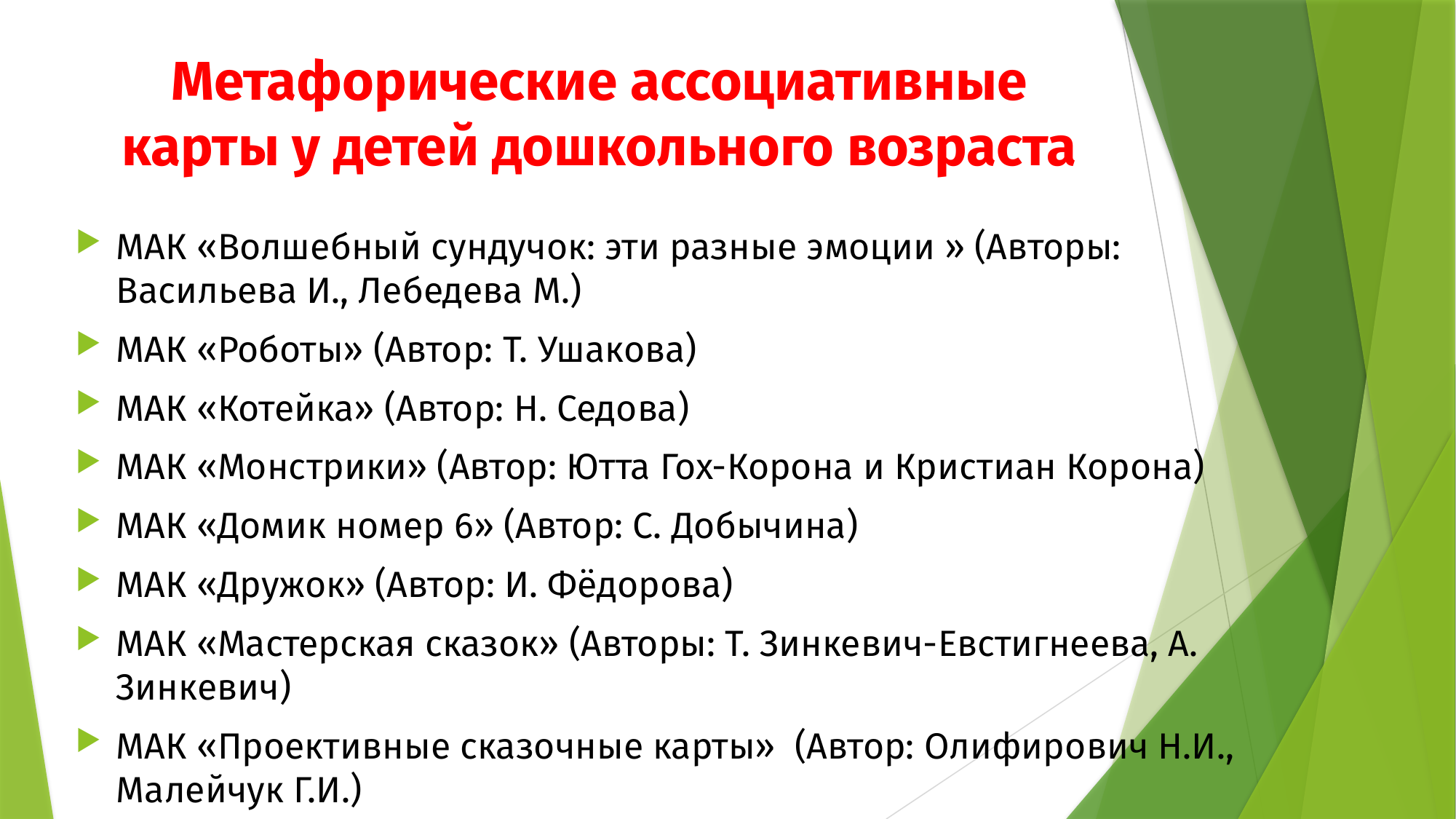

# Метафорические ассоциативные карты у детей дошкольного возраста
МАК «Волшебный сундучок: эти разные эмоции » (Авторы: Васильева И., Лебедева М.)
МАК «Роботы» (Автор: Т. Ушакова)
МАК «Котейка» (Автор: Н. Седова)
МАК «Монстрики» (Автор: Ютта Гох-Корона и Кристиан Корона)
МАК «Домик номер 6» (Автор: С. Добычина)
МАК «Дружок» (Автор: И. Фёдорова)
МАК «Мастерская сказок» (Авторы: Т. Зинкевич-Евстигнеева, А. Зинкевич)
МАК «Проективные сказочные карты»  (Автор: Олифирович Н.И., Малейчук Г.И.)